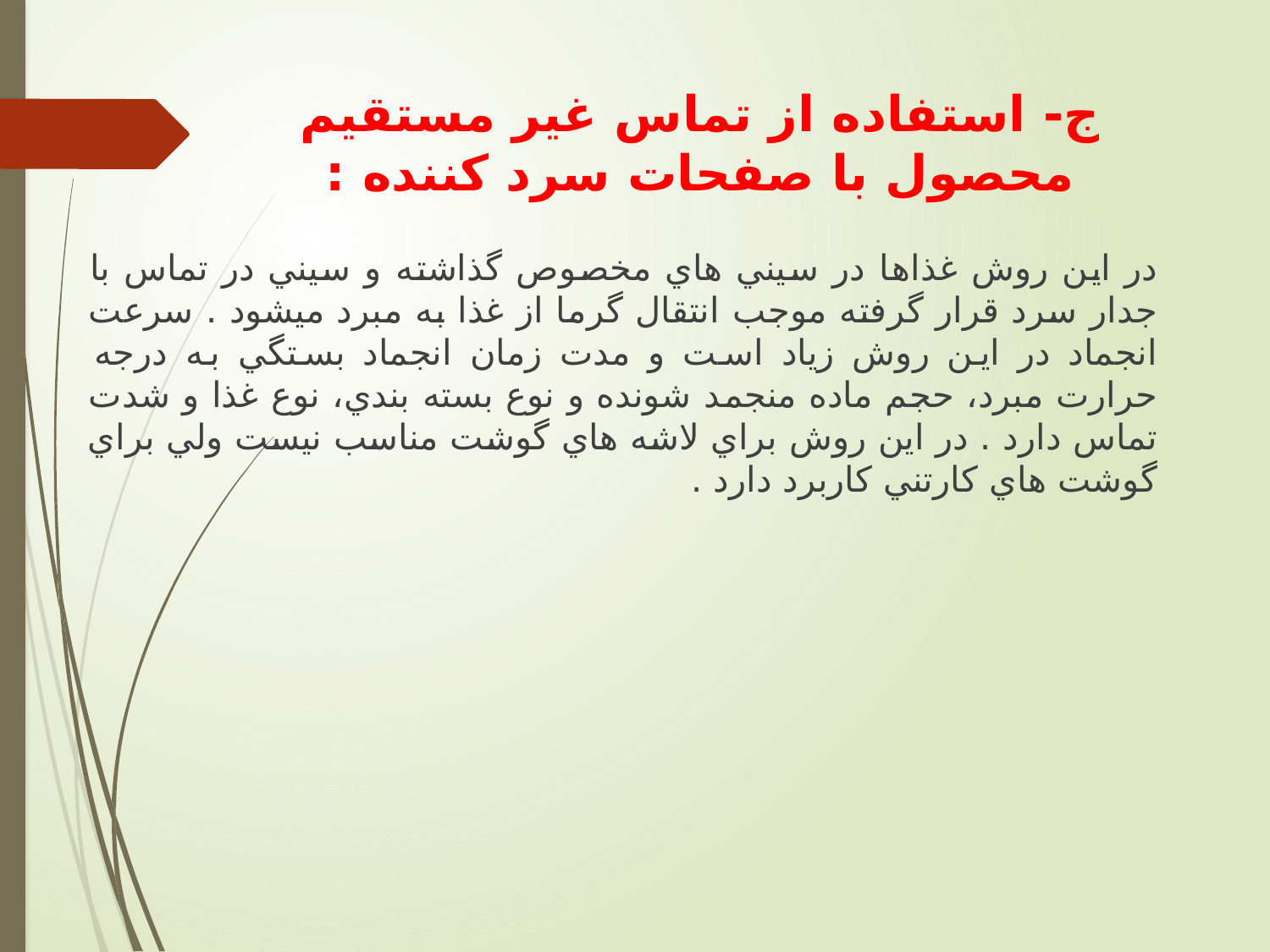

# ج- استفاده از تماس غير مستقيم محصول با صفحات سرد كننده :
در اين روش غذاها در سيني هاي مخصوص گذاشته و سيني در تماس با جدار سرد قرار گرفته موجب انتقال گرما از غذا به مبرد ميشود . سرعت انجماد در اين روش زياد است و مدت زمان انجماد بستگي به درجه حرارت مبرد، حجم ماده منجمد شونده و نوع بسته بندي، نوع غذا و شدت تماس دارد . در اين روش براي لاشه هاي گوشت مناسب نيست ولي براي گوشت هاي كارتني كاربرد دارد .